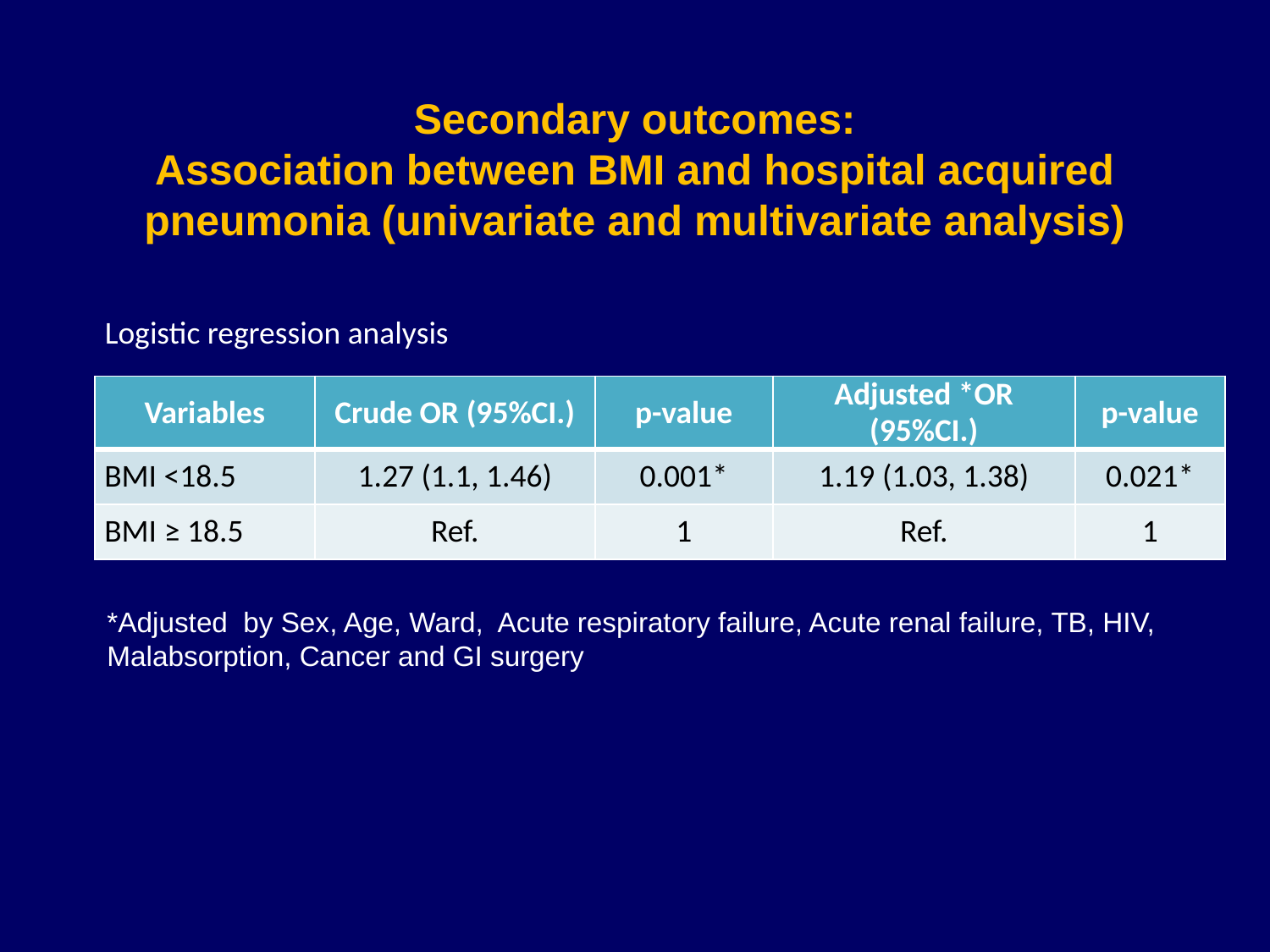

# Secondary outcomes: Association between BMI and hospital acquired pneumonia (univariate and multivariate analysis)
Logistic regression analysis
| Variables | Crude OR (95%CI.) | p-value | Adjusted \*OR (95%CI.) | p-value |
| --- | --- | --- | --- | --- |
| BMI <18.5 | 1.27 (1.1, 1.46) | 0.001\* | 1.19 (1.03, 1.38) | 0.021\* |
| BMI ≥ 18.5 | Ref. | 1 | Ref. | 1 |
*Adjusted  by Sex, Age, Ward,  Acute respiratory failure, Acute renal failure, TB, HIV, Malabsorption, Cancer and GI surgery